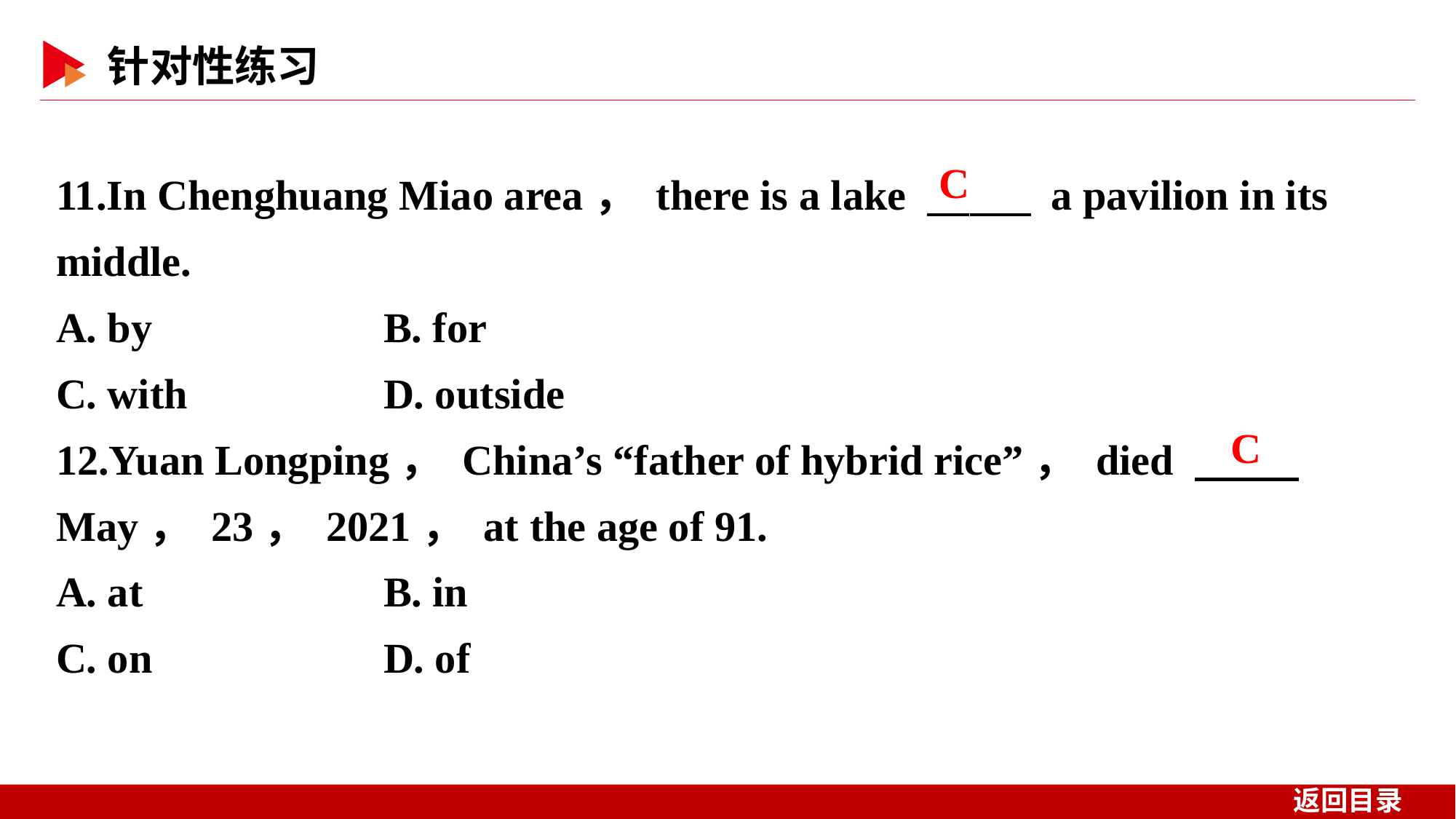

11.In Chenghuang Miao area， there is a lake 　  　 a pavilion in its middle.
A. by            	B. for
C. with          	D. outside
12.Yuan Longping， China’s “father of hybrid rice”， died 　  　 May， 23， 2021， at the age of 91.
A. at                	B. in
C. on                	D. of
C
C